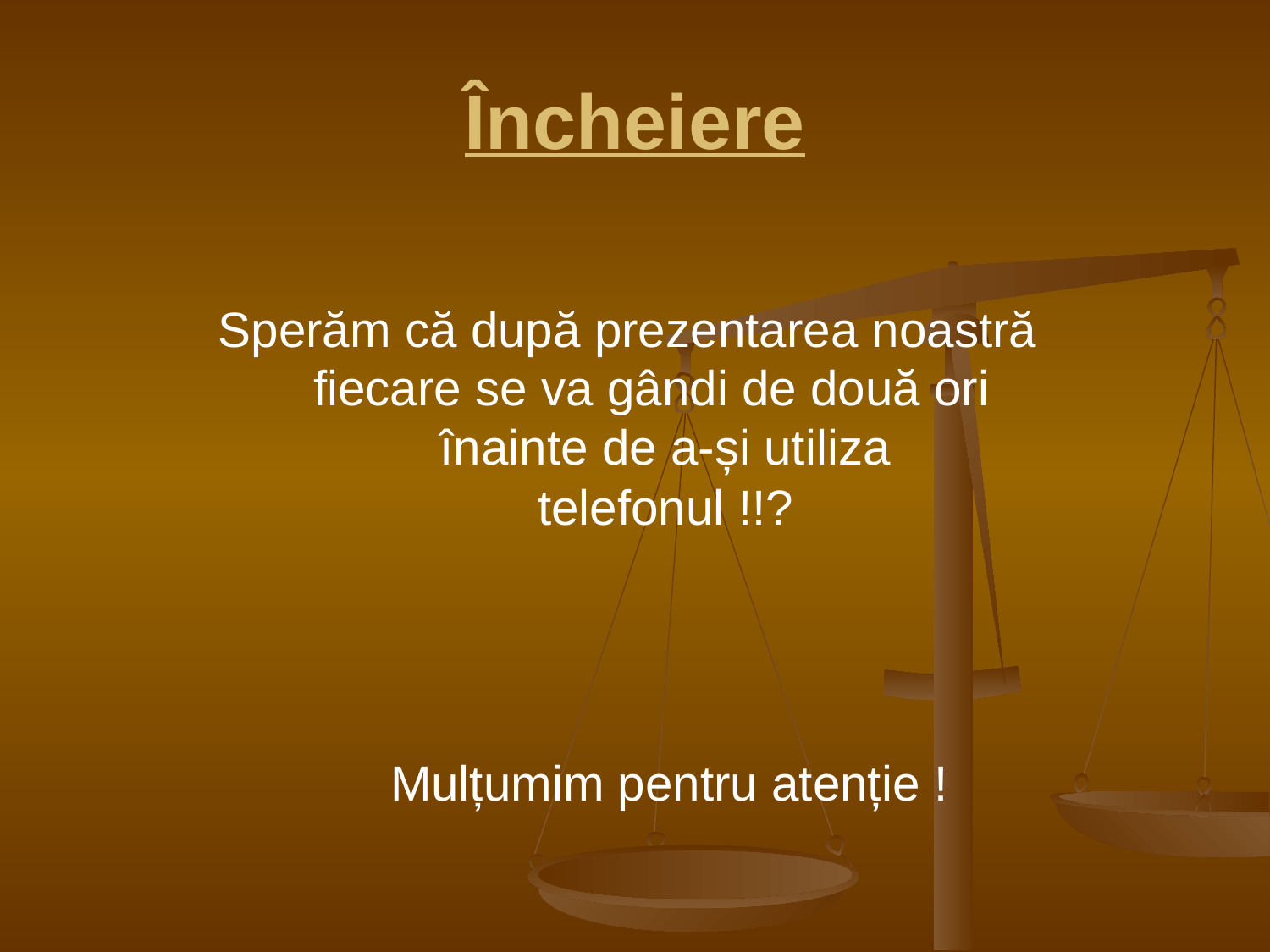

# Încheiere

Sperăm că după prezentarea noastră
fiecare se va gândi de două ori
 înainte de a-și utiliza
 telefonul !!?

     Mulțumim pentru atenție !